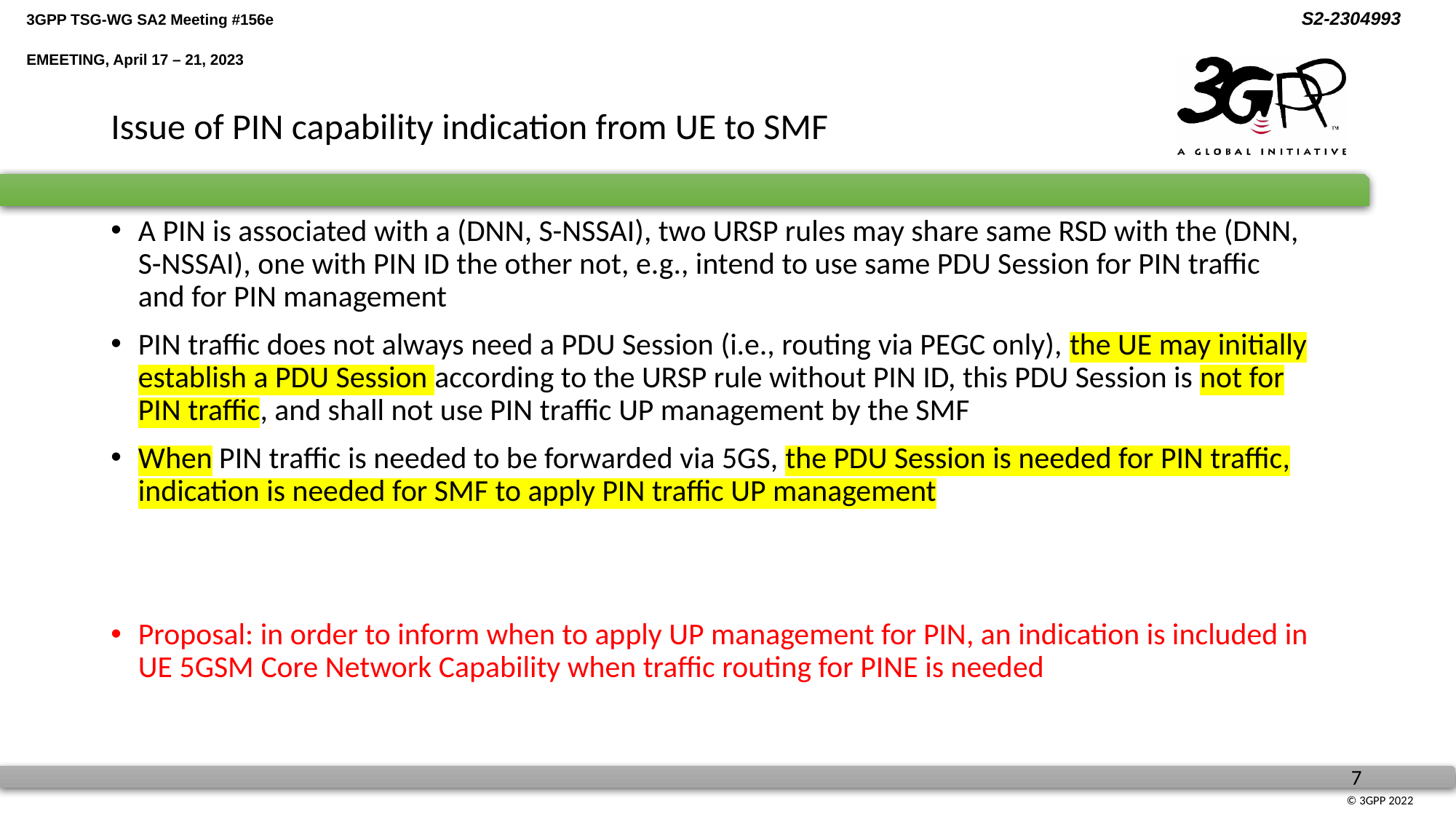

# Issue of PIN capability indication from UE to SMF
A PIN is associated with a (DNN, S-NSSAI), two URSP rules may share same RSD with the (DNN, S-NSSAI), one with PIN ID the other not, e.g., intend to use same PDU Session for PIN traffic and for PIN management
PIN traffic does not always need a PDU Session (i.e., routing via PEGC only), the UE may initially establish a PDU Session according to the URSP rule without PIN ID, this PDU Session is not for PIN traffic, and shall not use PIN traffic UP management by the SMF
When PIN traffic is needed to be forwarded via 5GS, the PDU Session is needed for PIN traffic, indication is needed for SMF to apply PIN traffic UP management

Proposal: in order to inform when to apply UP management for PIN, an indication is included in UE 5GSM Core Network Capability when traffic routing for PINE is needed